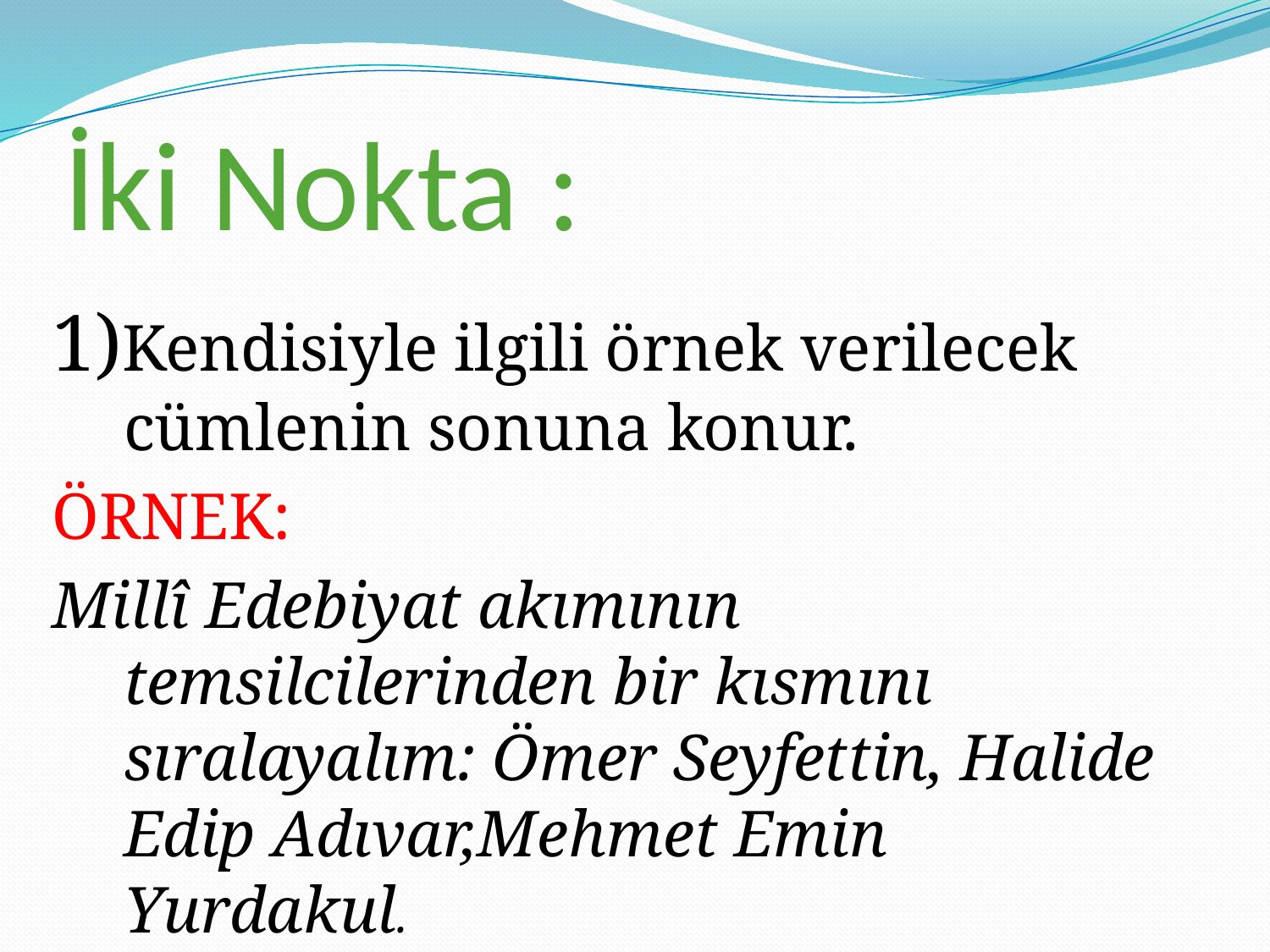

# İki Nokta :
1)Kendisiyle ilgili örnek verilecek cümlenin sonuna konur.
ÖRNEK:
Millî Edebiyat akımının temsilcilerinden bir kısmını sıralayalım: Ömer Seyfettin, Halide Edip Adıvar,Mehmet Emin Yurdakul.